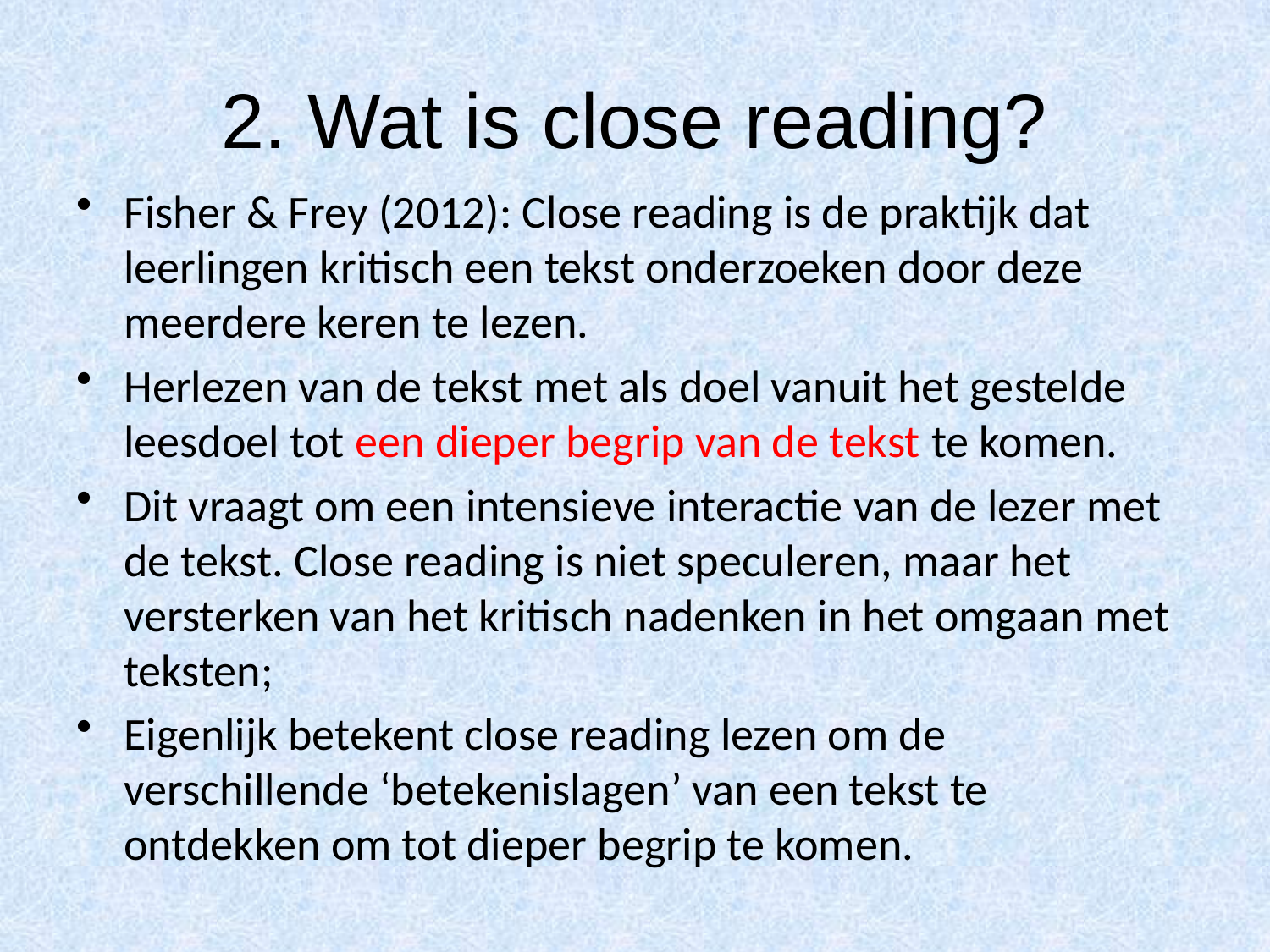

# 2. Wat is close reading?
Fisher & Frey (2012): Close reading is de praktijk dat leerlingen kritisch een tekst onderzoeken door deze meerdere keren te lezen.
Herlezen van de tekst met als doel vanuit het gestelde leesdoel tot een dieper begrip van de tekst te komen.
Dit vraagt om een intensieve interactie van de lezer met de tekst. Close reading is niet speculeren, maar het versterken van het kritisch nadenken in het omgaan met teksten;
Eigenlijk betekent close reading lezen om de verschillende ‘betekenislagen’ van een tekst te ontdekken om tot dieper begrip te komen.